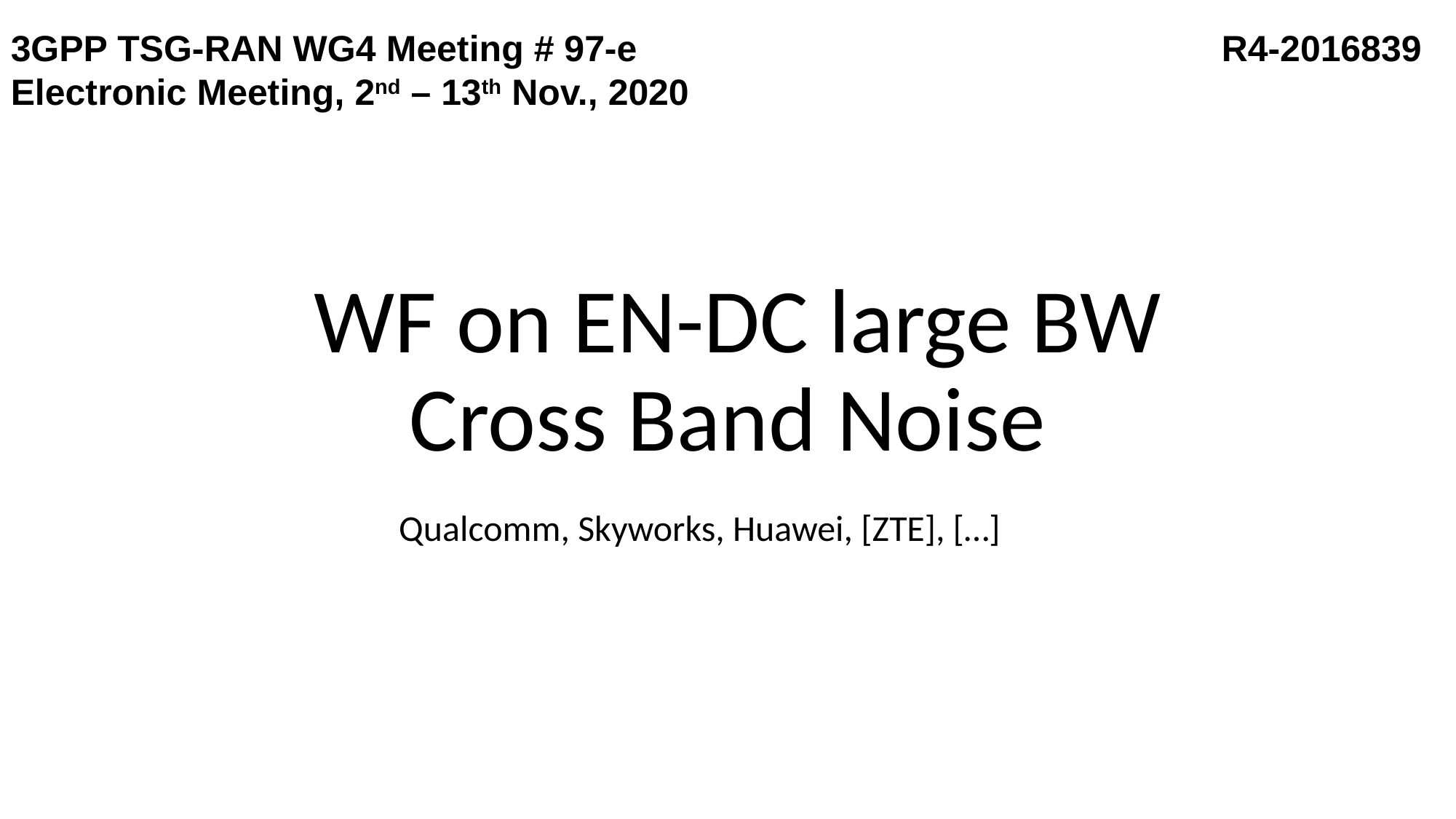

­­­3GPP TSG-RAN WG4 Meeting # 97-e	          			    		 R4-2016839
Electronic Meeting, 2nd – 13th Nov., 2020
# WF on EN-DC large BW Cross Band Noise
Qualcomm, Skyworks, Huawei, [ZTE], […]